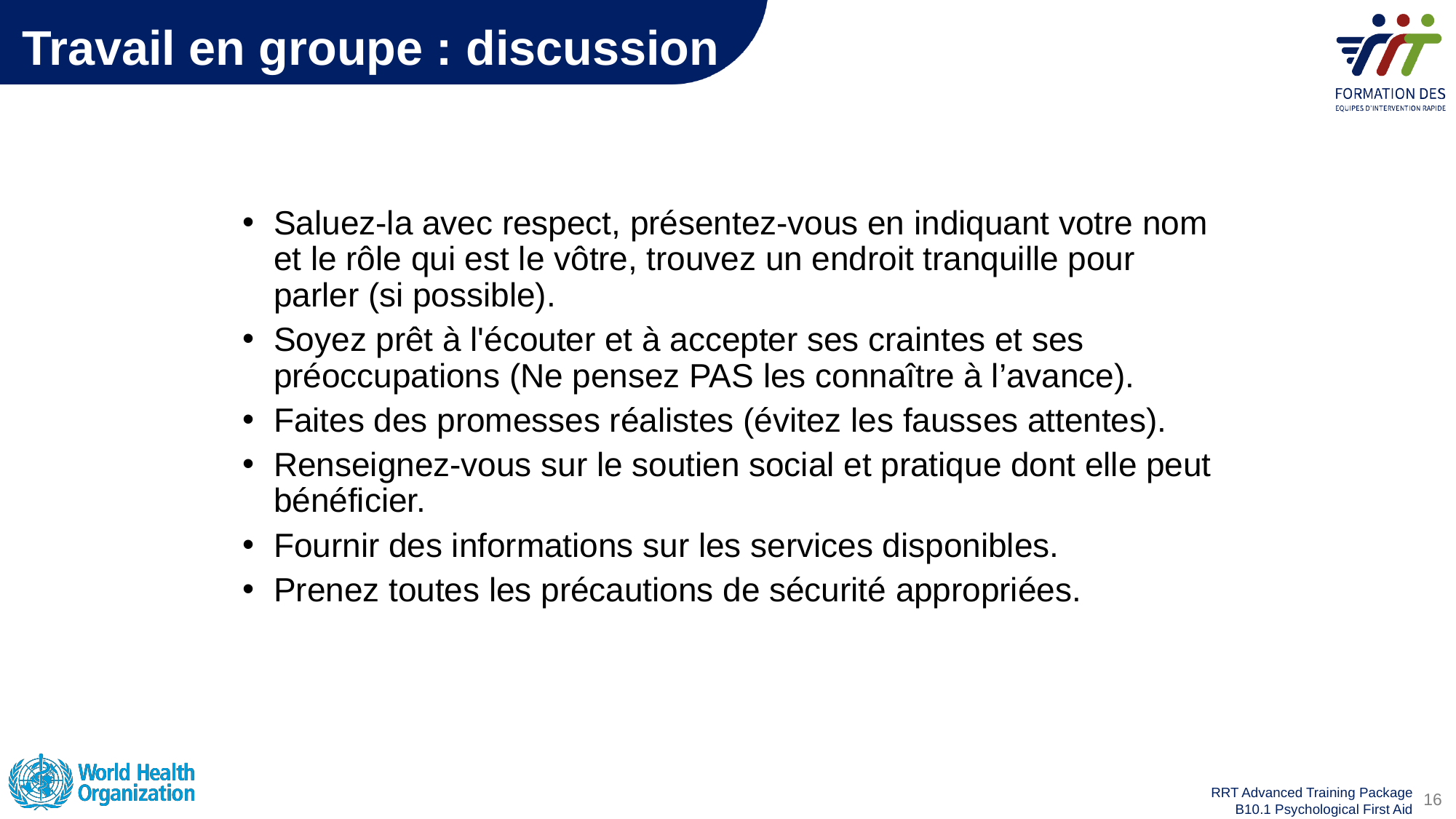

Travail en groupe : discussion
Saluez-la avec respect, présentez-vous en indiquant votre nom et le rôle qui est le vôtre, trouvez un endroit tranquille pour parler (si possible).
Soyez prêt à l'écouter et à accepter ses craintes et ses préoccupations (Ne pensez PAS les connaître à l’avance).
Faites des promesses réalistes (évitez les fausses attentes).
Renseignez-vous sur le soutien social et pratique dont elle peut bénéficier.
Fournir des informations sur les services disponibles.
Prenez toutes les précautions de sécurité appropriées.